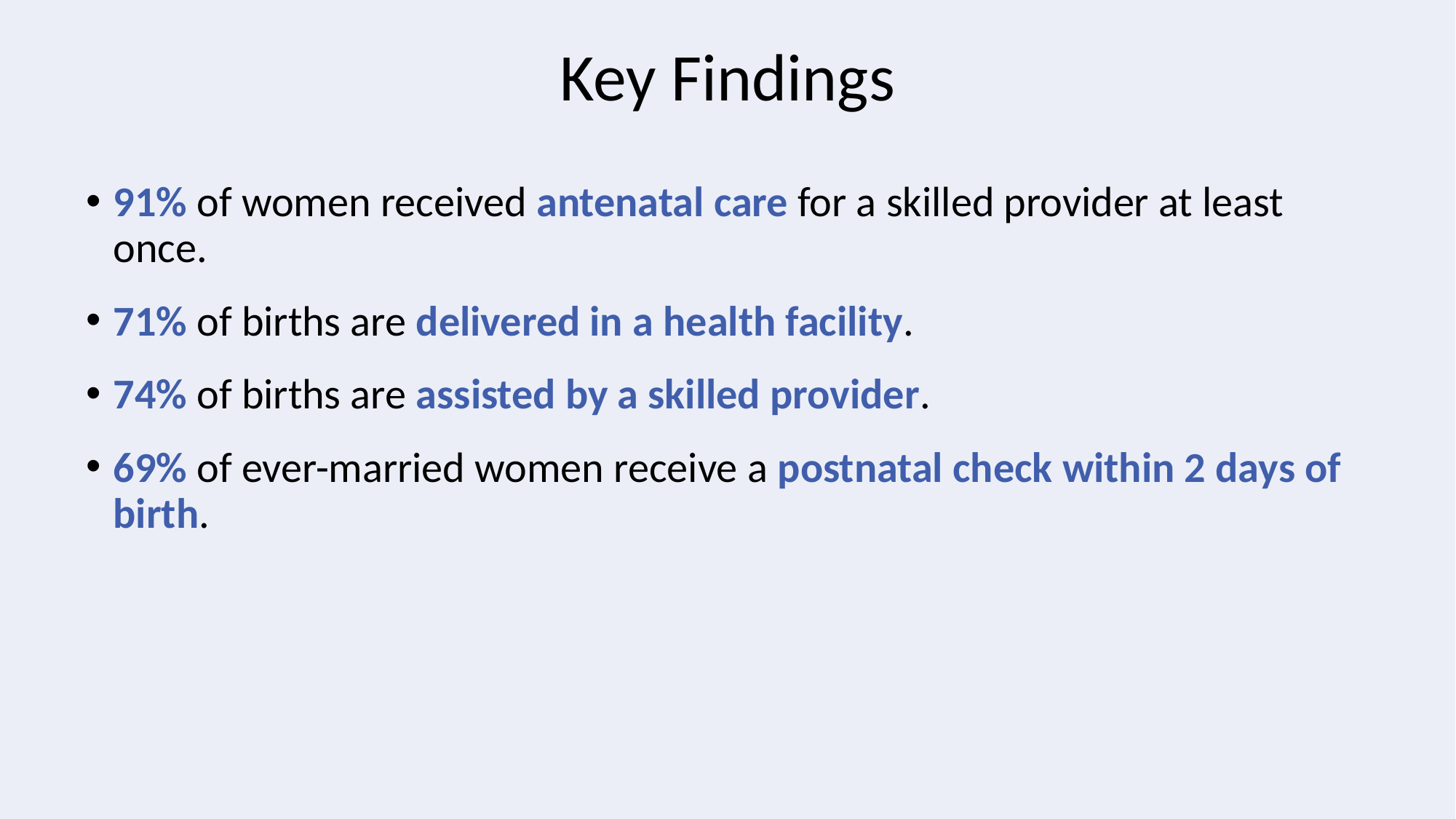

# Key Findings
91% of women received antenatal care for a skilled provider at least once.
71% of births are delivered in a health facility.
74% of births are assisted by a skilled provider.
69% of ever-married women receive a postnatal check within 2 days of birth.